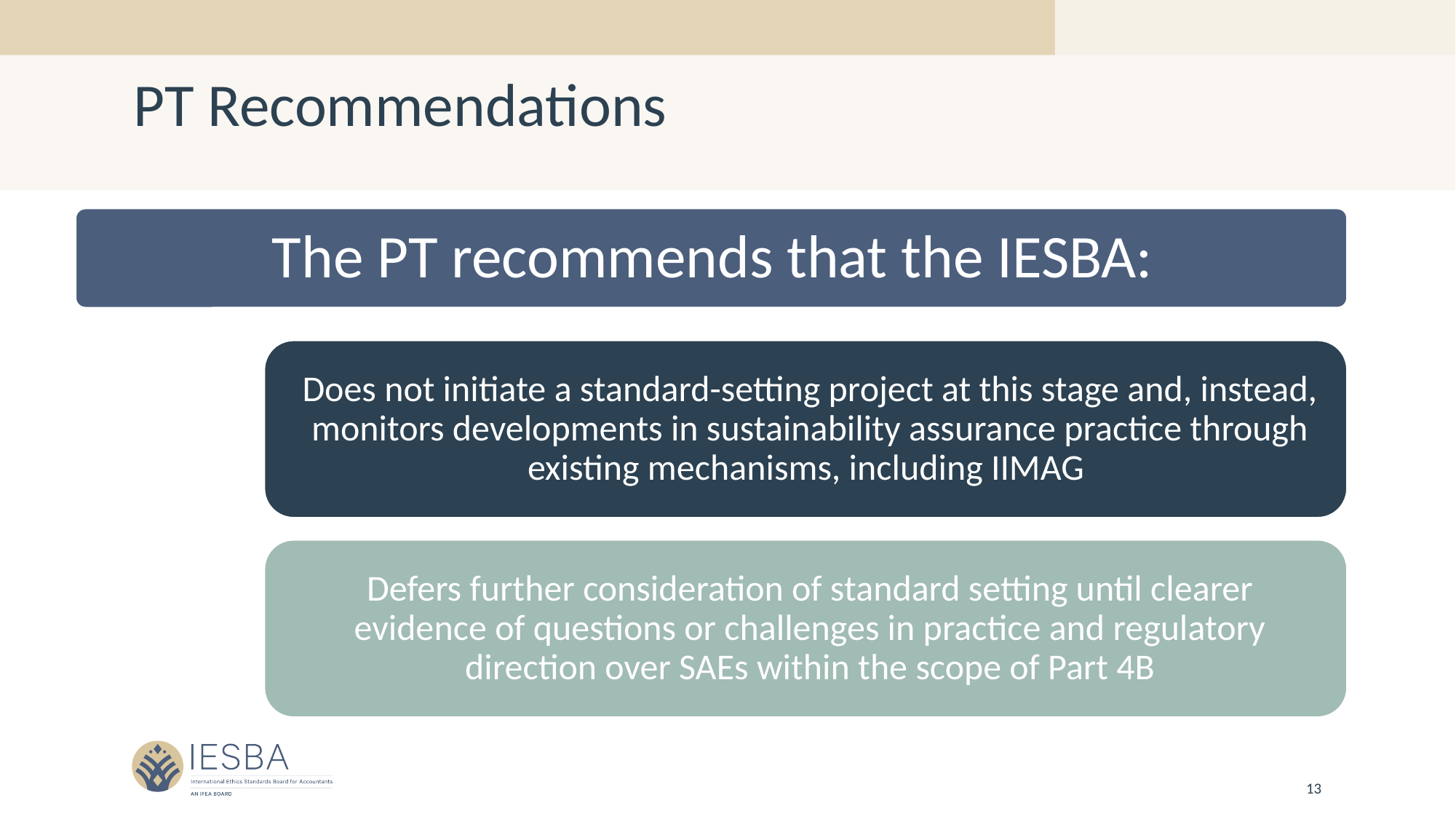

# PT Recommendations
The PT recommends that the IESBA:
Does not initiate a standard-setting project at this stage and, instead, monitors developments in sustainability assurance practice through existing mechanisms, including IIMAG
Defers further consideration of standard setting until clearer evidence of questions or challenges in practice and regulatory direction over SAEs within the scope of Part 4B
13